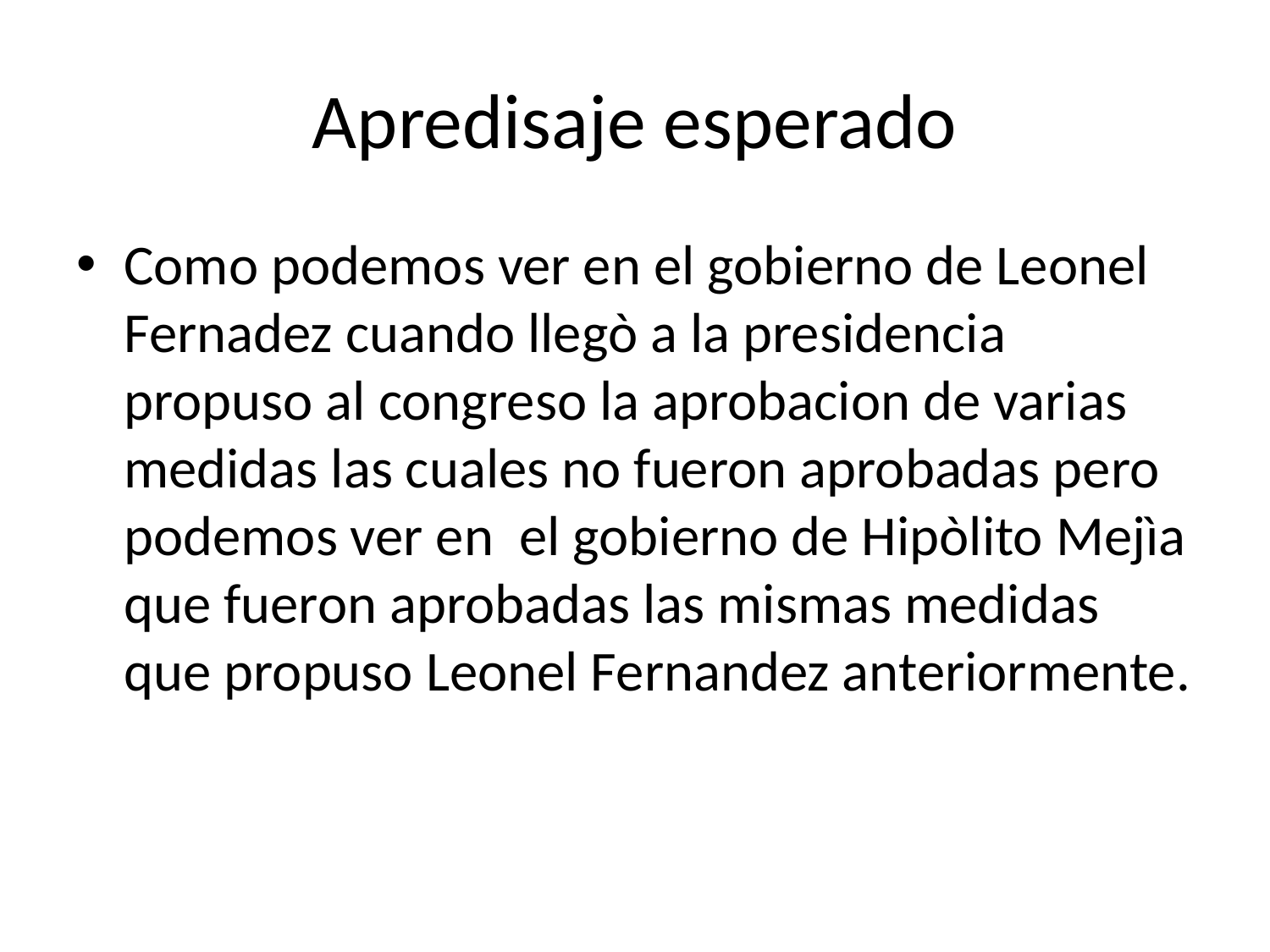

# Apredisaje esperado
Como podemos ver en el gobierno de Leonel Fernadez cuando llegò a la presidencia propuso al congreso la aprobacion de varias medidas las cuales no fueron aprobadas pero podemos ver en  el gobierno de Hipòlito Mejìa que fueron aprobadas las mismas medidas que propuso Leonel Fernandez anteriormente.